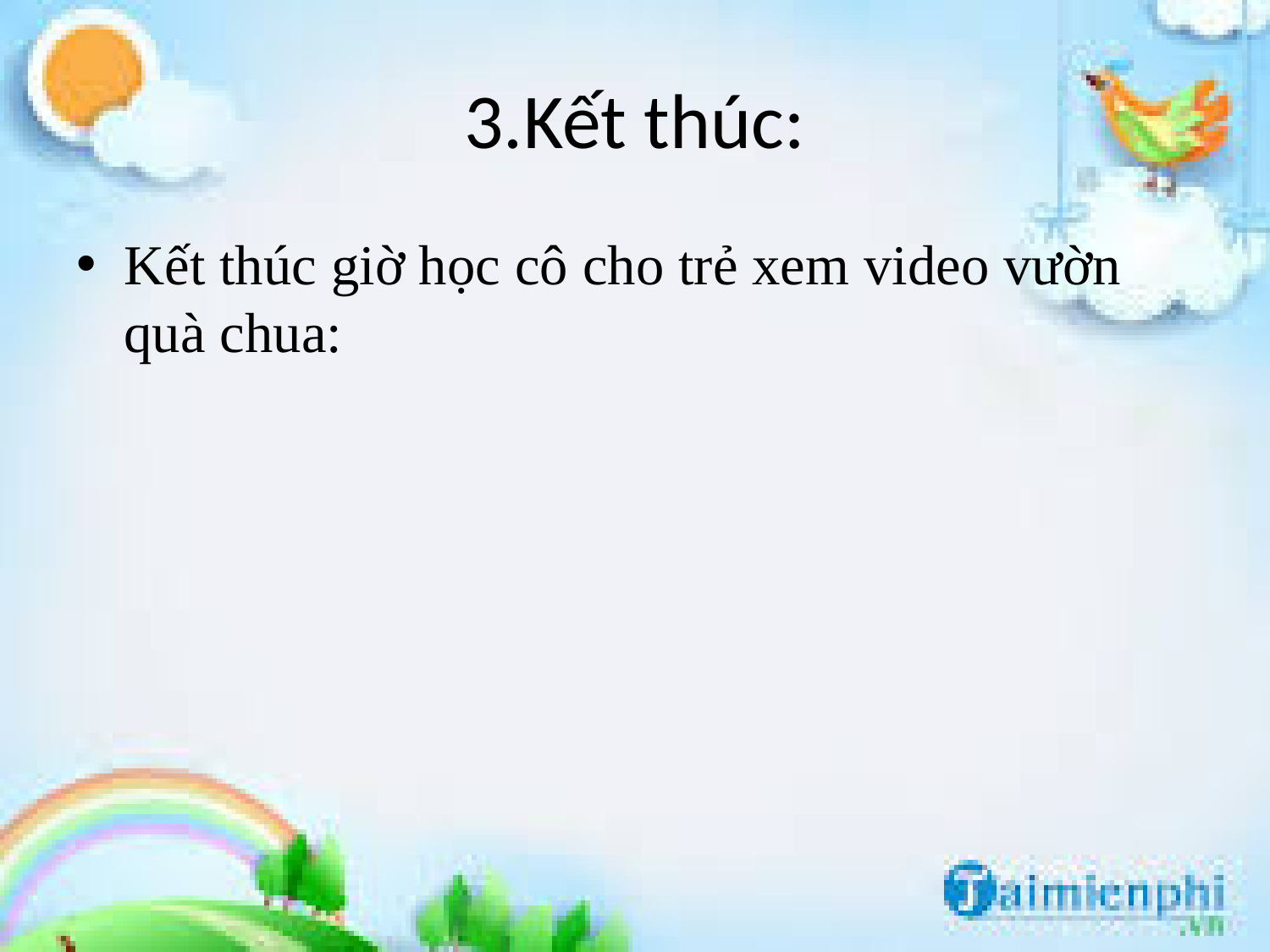

# 3.Kết thúc:
Kết thúc giờ học cô cho trẻ xem video vườn quà chua: